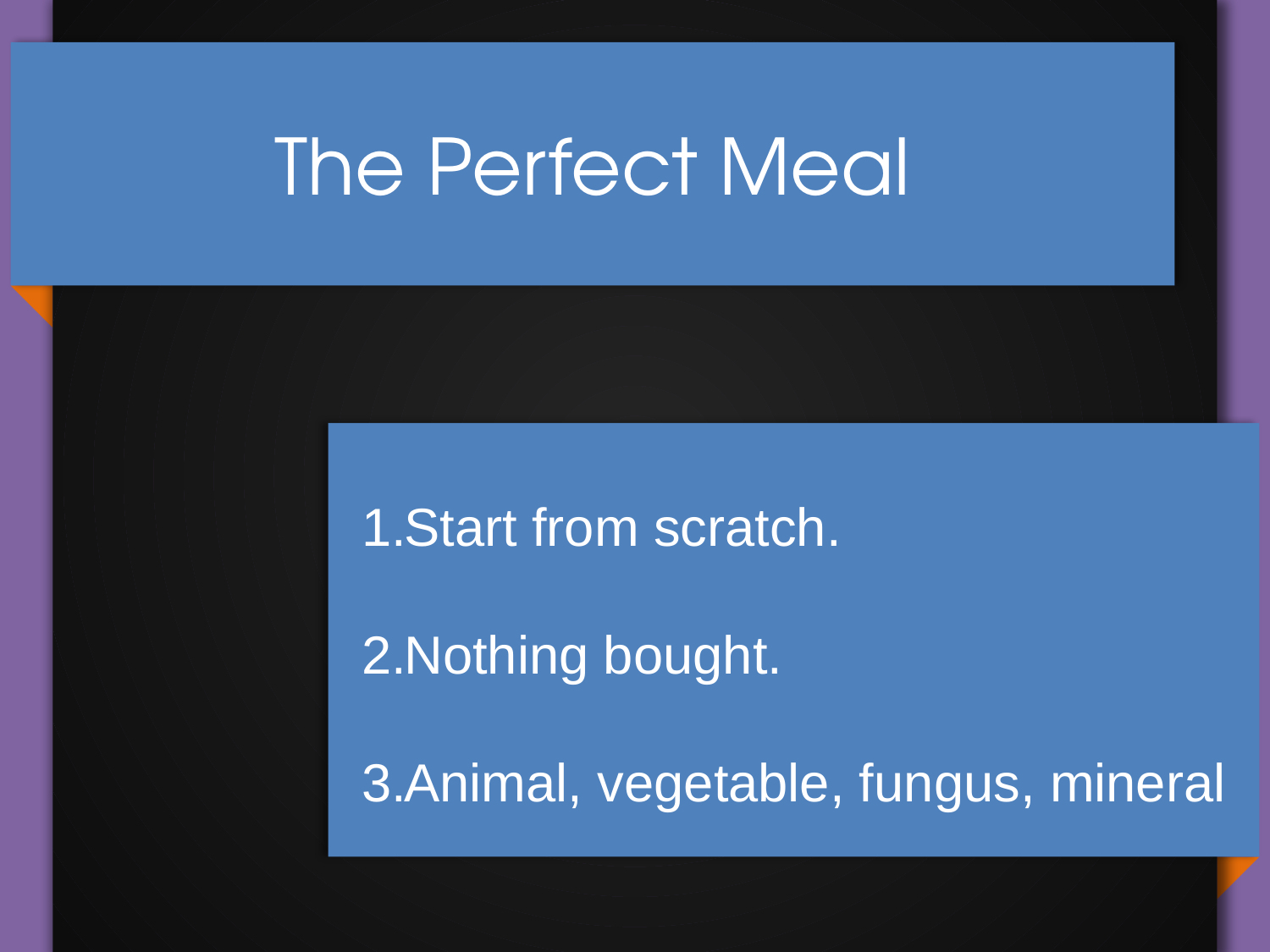

# The Perfect Meal
Start from scratch.
Nothing bought.
Animal, vegetable, fungus, mineral